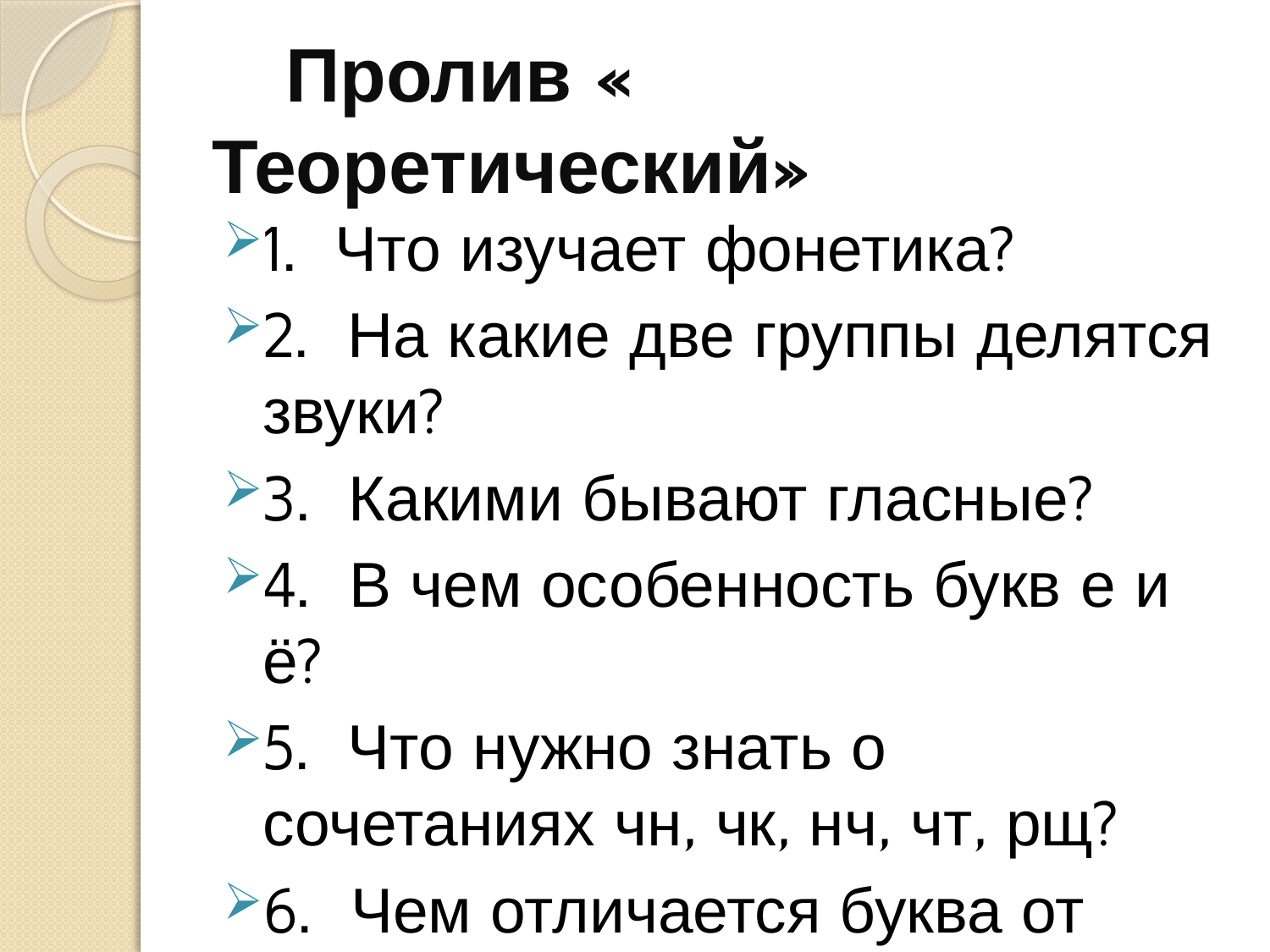

# Пролив « Теоретический»
1.  Что изучает фонетика?
2.  На какие две группы делятся звуки?
3.  Какими бывают гласные?
4.  В чем особенность букв е и ё?
5.  Что нужно знать о сочетаниях чн, чк, нч, чт, рщ?
6.  Чем отличается буква от звука?